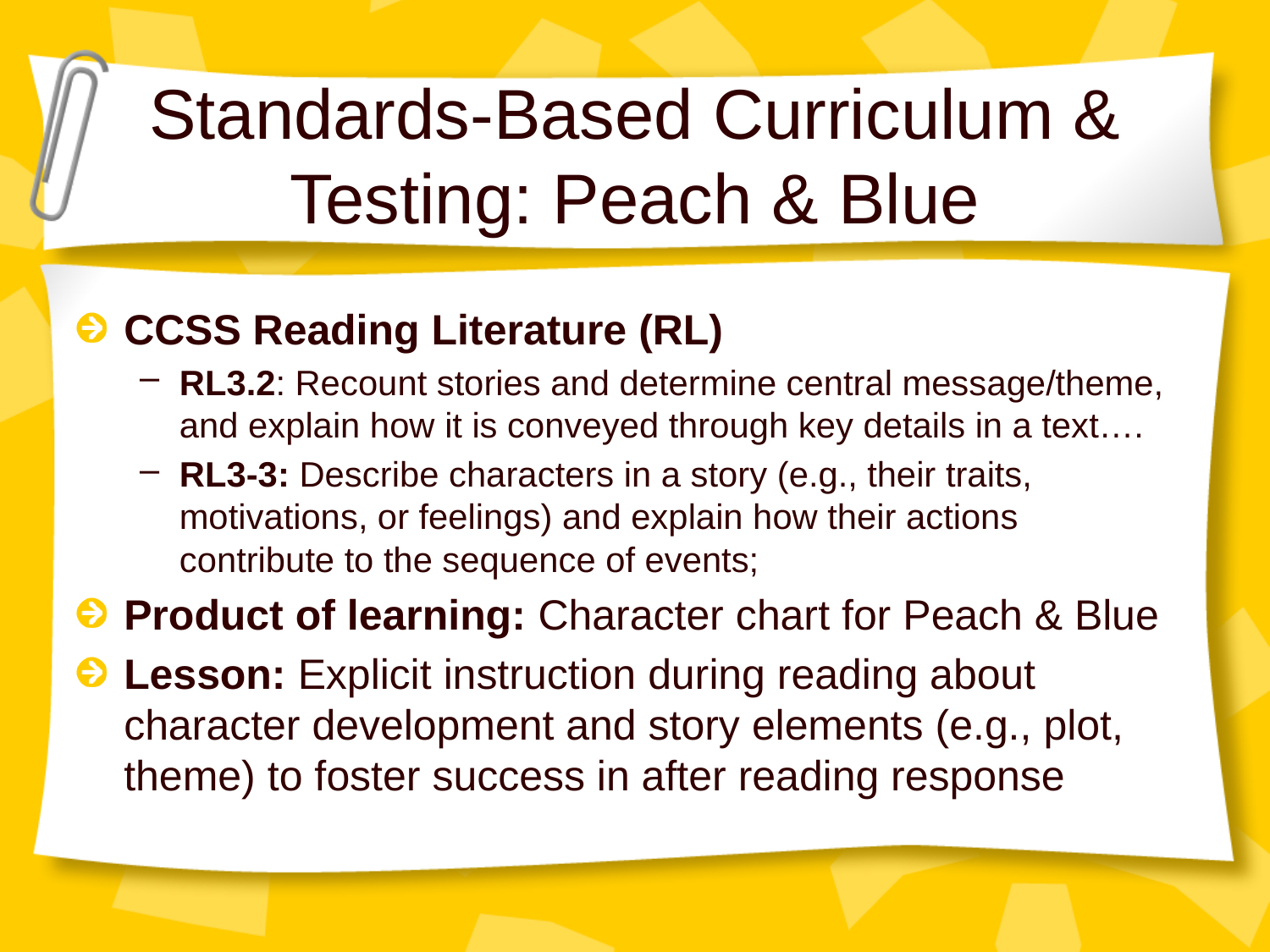

# Standards-Based Curriculum & Testing: Peach & Blue
CCSS Reading Literature (RL)
RL3.2: Recount stories and determine central message/theme, and explain how it is conveyed through key details in a text….
RL3-3: Describe characters in a story (e.g., their traits, motivations, or feelings) and explain how their actions contribute to the sequence of events;
Product of learning: Character chart for Peach & Blue
Lesson: Explicit instruction during reading about character development and story elements (e.g., plot, theme) to foster success in after reading response